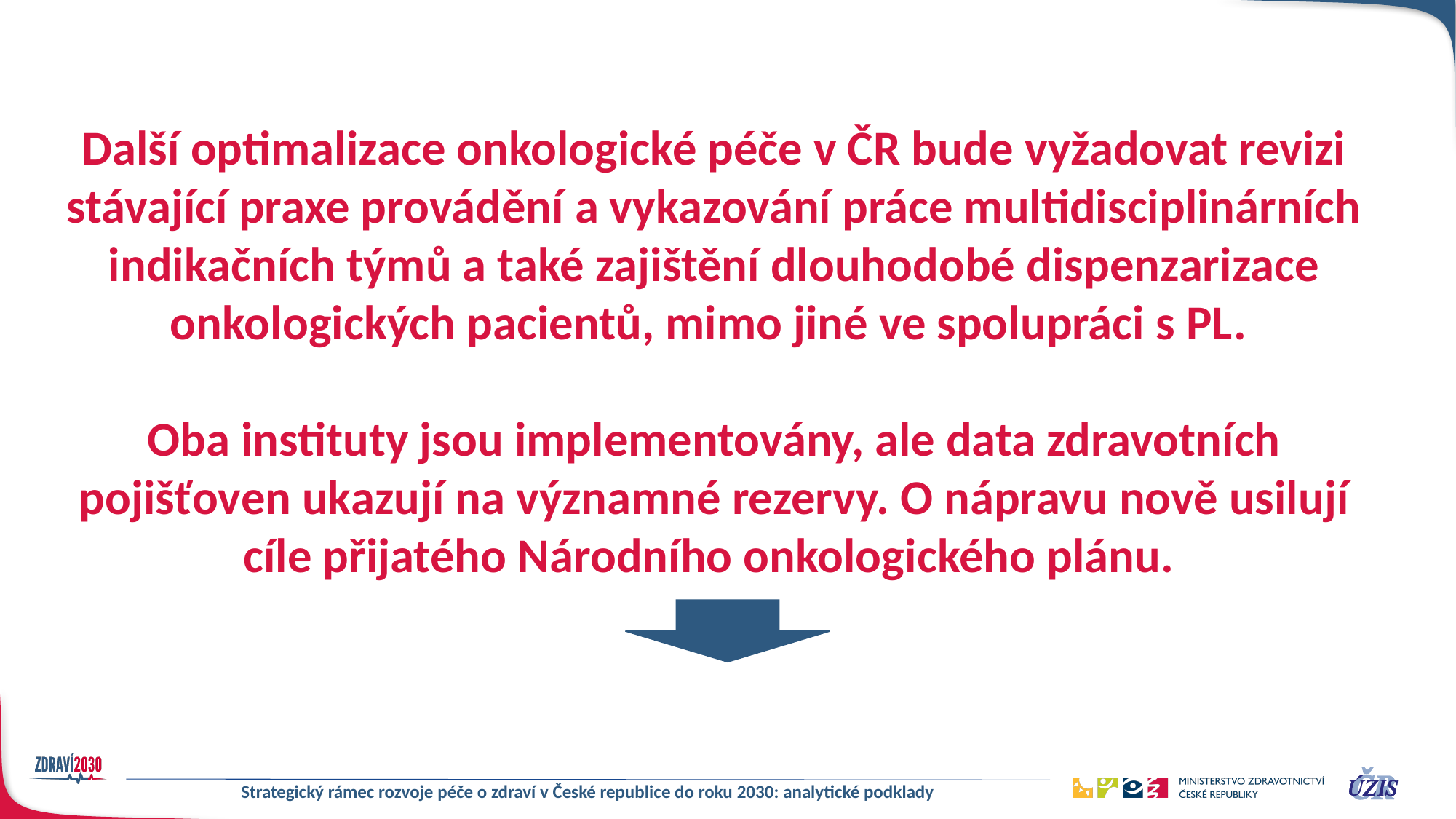

Další optimalizace onkologické péče v ČR bude vyžadovat revizi stávající praxe provádění a vykazování práce multidisciplinárních indikačních týmů a také zajištění dlouhodobé dispenzarizace onkologických pacientů, mimo jiné ve spolupráci s PL.

Oba instituty jsou implementovány, ale data zdravotních pojišťoven ukazují na významné rezervy. O nápravu nově usilují cíle přijatého Národního onkologického plánu.